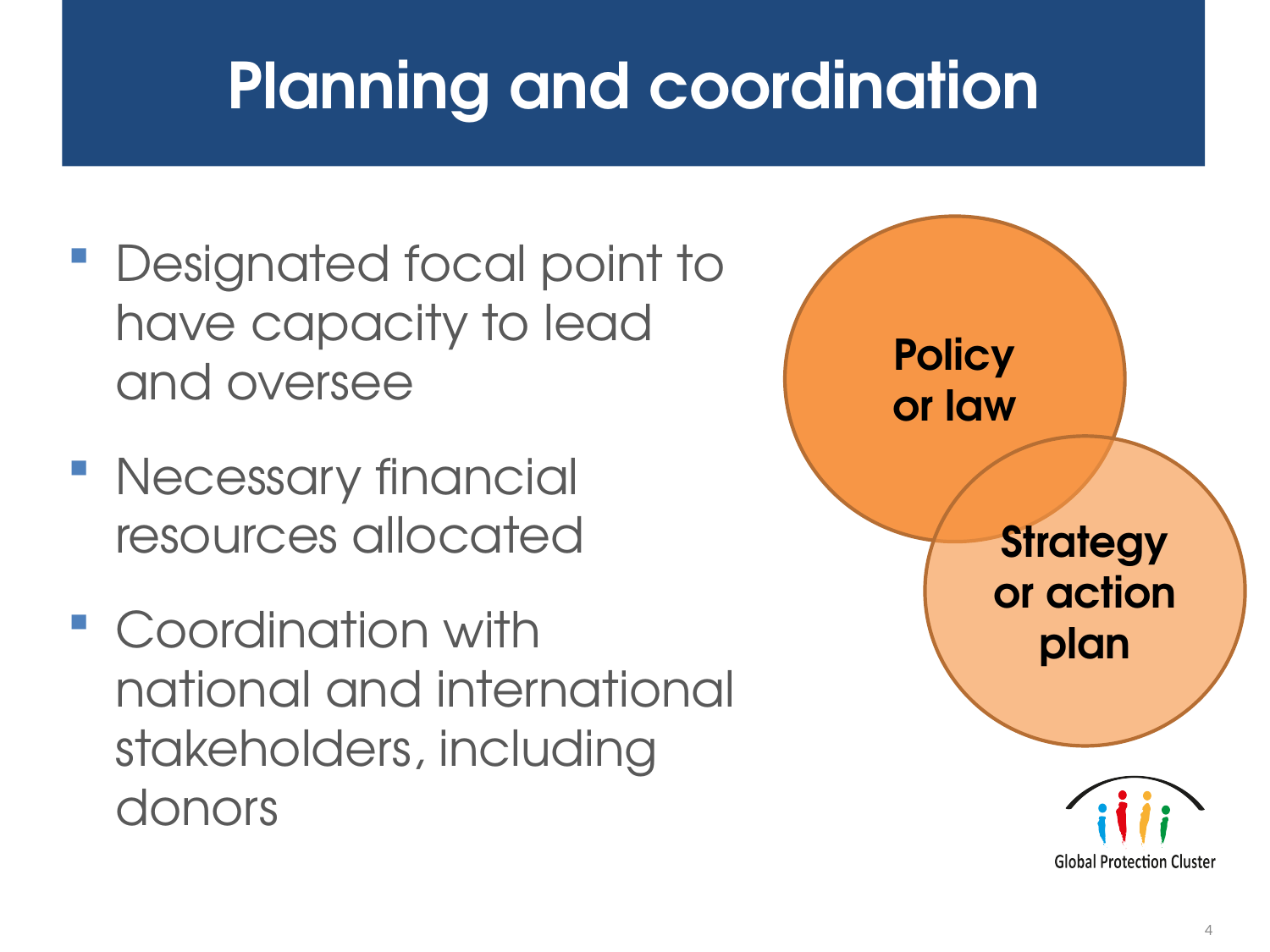

# Planning and coordination
Policy
or law
Designated focal point to have capacity to lead and oversee
Necessary financial resources allocated
Coordination with national and international stakeholders, including donors
Strategy or action plan